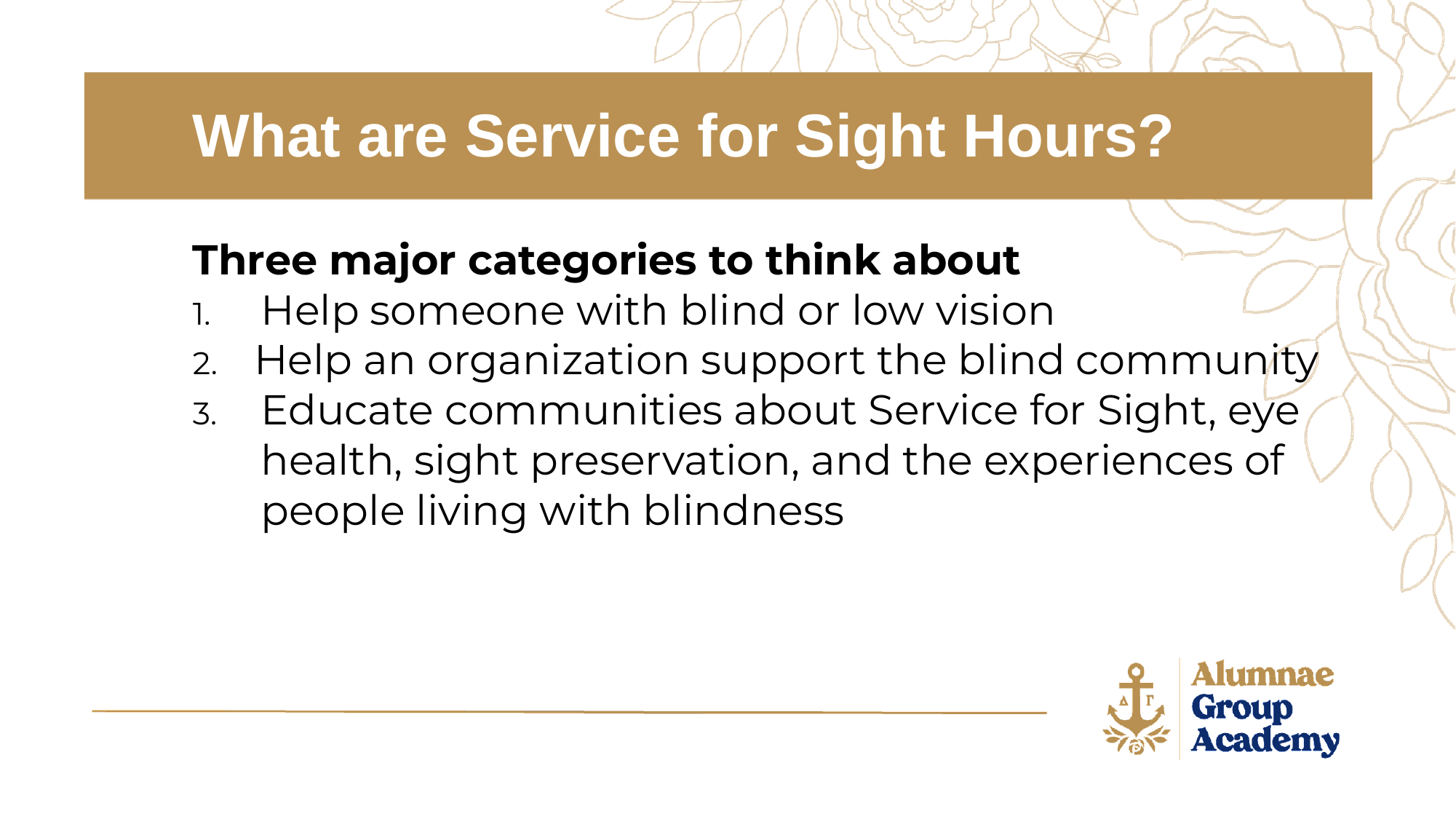

What are Service for Sight Hours?
Three major categories to think about
Help someone with blind or low vision
Help an organization support the blind community
Educate communities about Service for Sight, eye health, sight preservation, and the experiences of people living with blindness